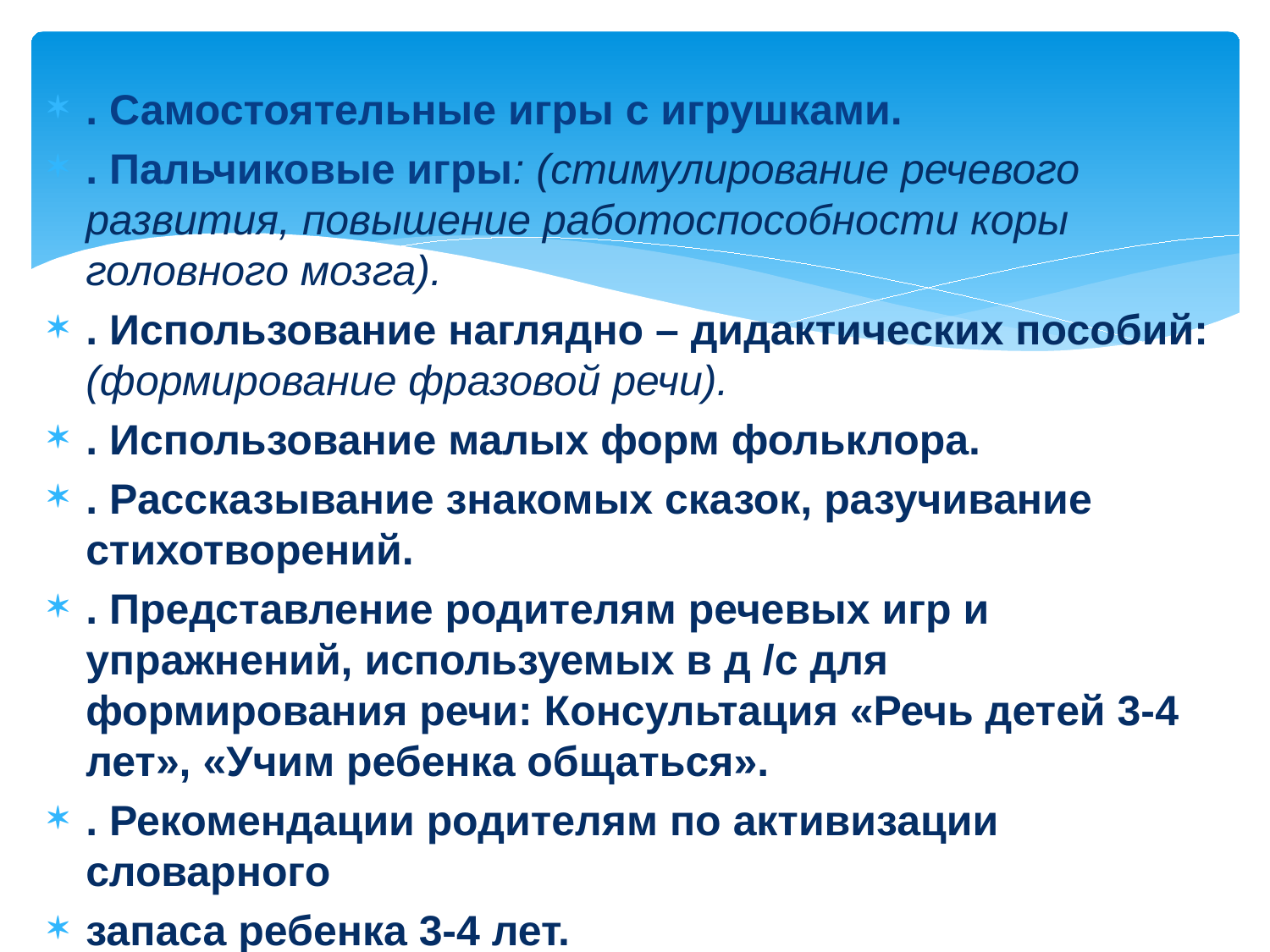

# .
. Самостоятельные игры с игрушками.
. Пальчиковые игры: (стимулирование речевого развития, повышение работоспособности коры головного мозга).
. Использование наглядно – дидактических пособий: (формирование фразовой речи).
. Использование малых форм фольклора.
. Рассказывание знакомых сказок, разучивание стихотворений.
. Представление родителям речевых игр и упражнений, используемых в д /с для формирования речи: Консультация «Речь детей 3-4 лет», «Учим ребенка общаться».
. Рекомендации родителям по активизации словарного
запаса ребенка 3-4 лет.